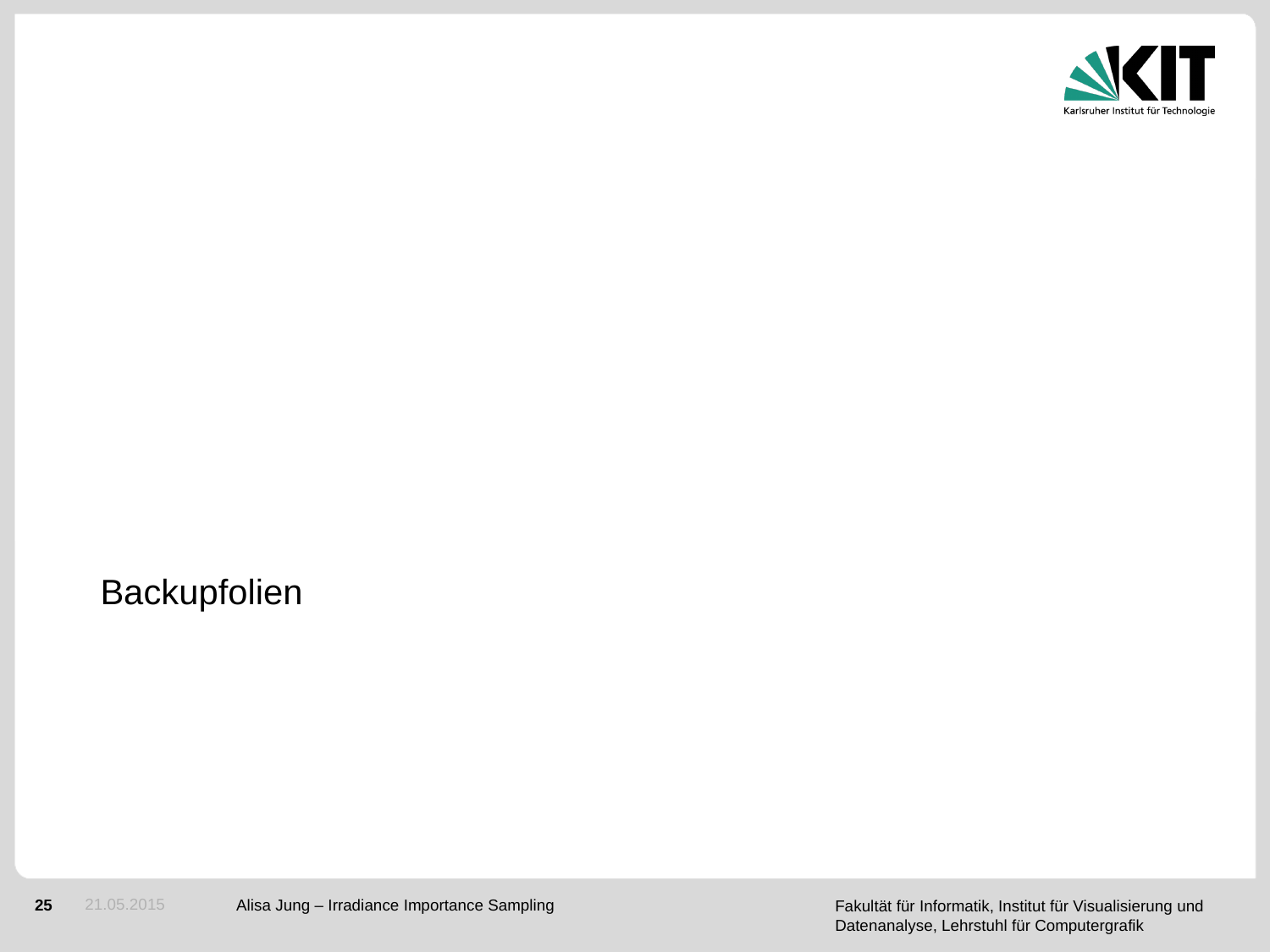

Backupfolien
#
21.05.2015
Alisa Jung – Irradiance Importance Sampling